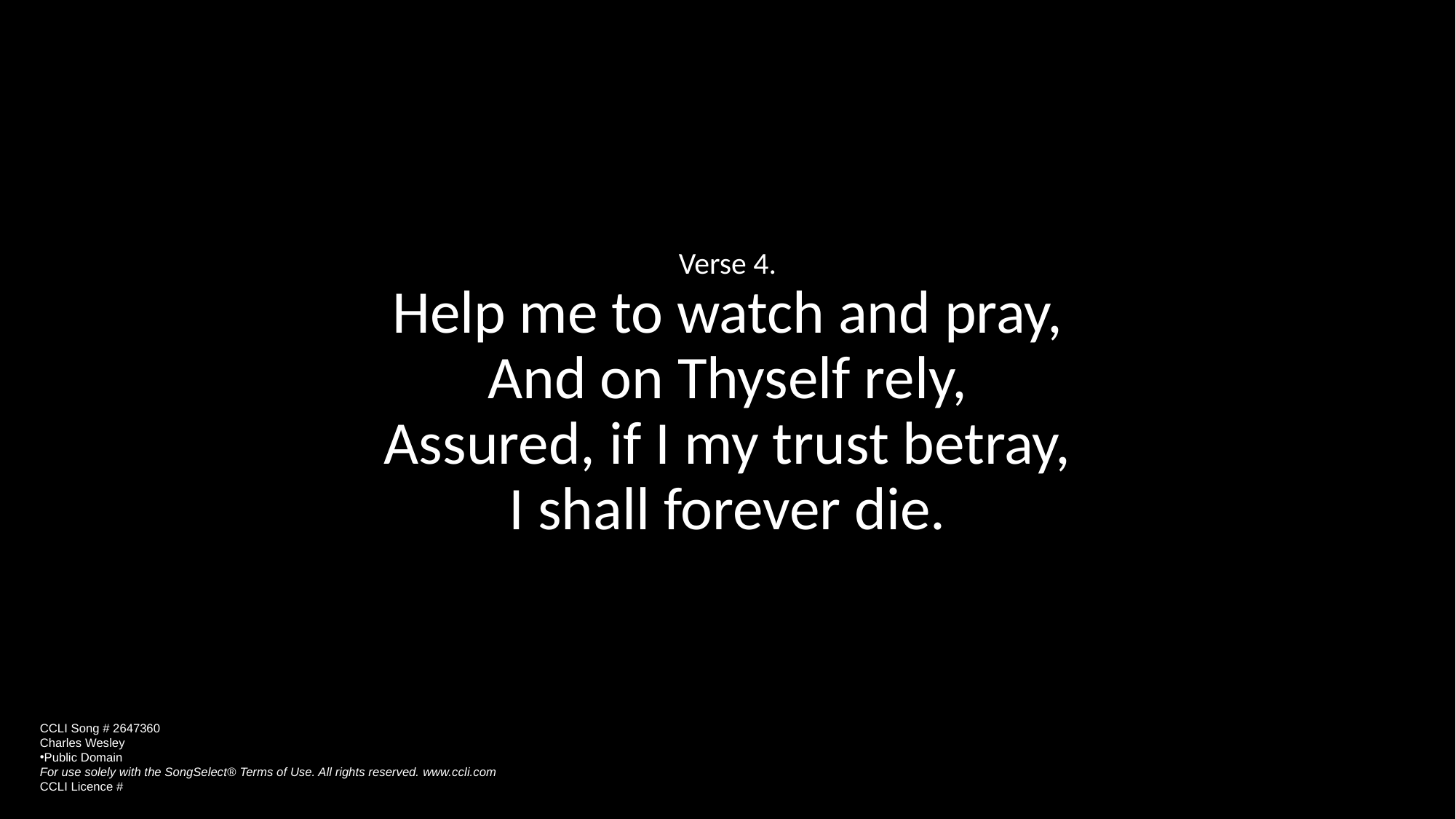

Verse 4.
Help me to watch and pray,
And on Thyself rely,
Assured, if I my trust betray,
I shall forever die.
CCLI Song # 2647360
Charles Wesley
Public Domain
For use solely with the SongSelect® Terms of Use. All rights reserved. www.ccli.com
CCLI Licence #